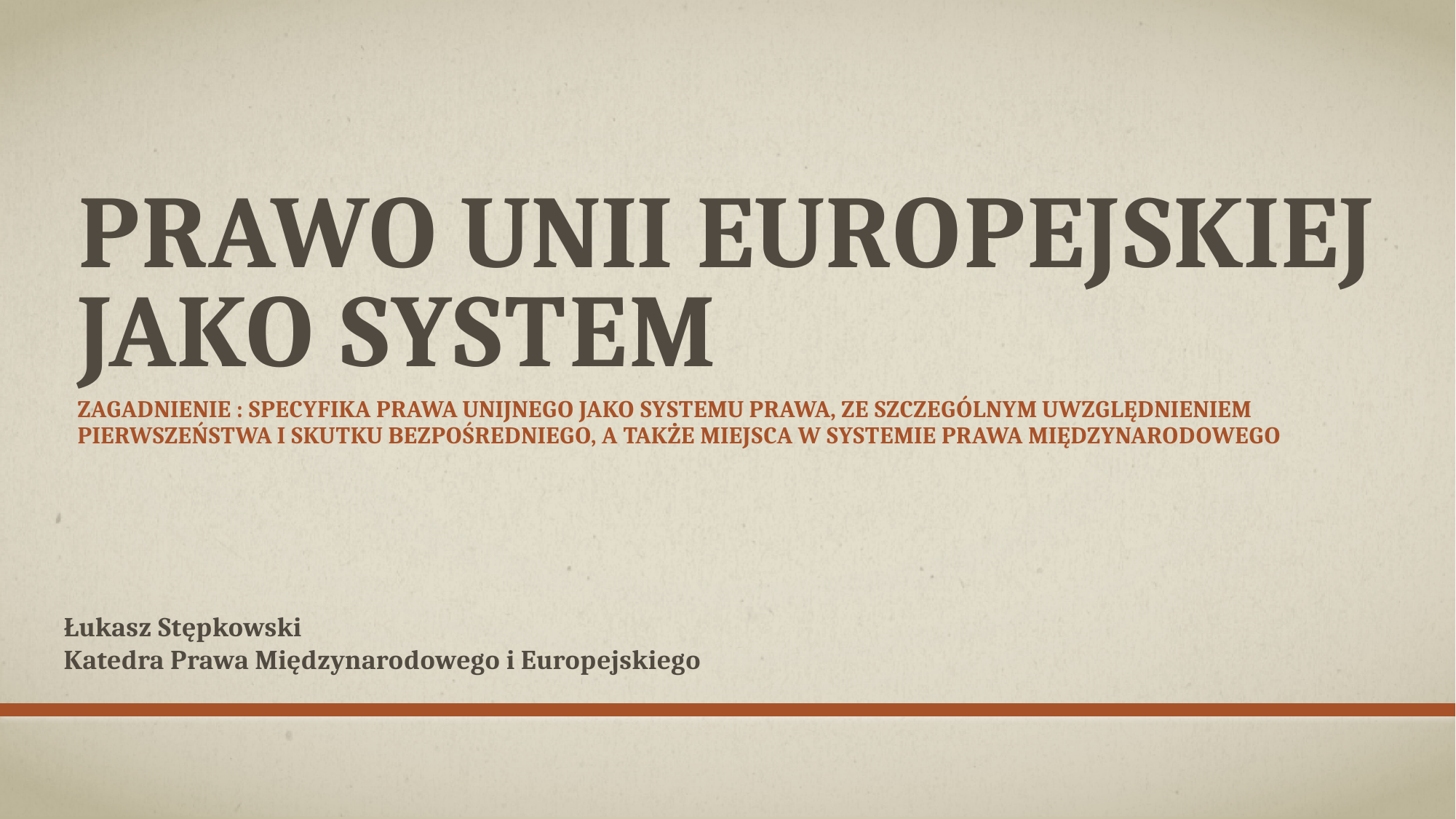

# Prawo unii europejskiej Jako system
Zagadnienie : Specyfika prawa unijnego jako systemu prawa, ze szczególnym uwzględnieniem pierwszeństwa i skutku bezpośredniego, a także miejsca w systemie prawa międzynarodowego
Łukasz Stępkowski
Katedra Prawa Międzynarodowego i Europejskiego